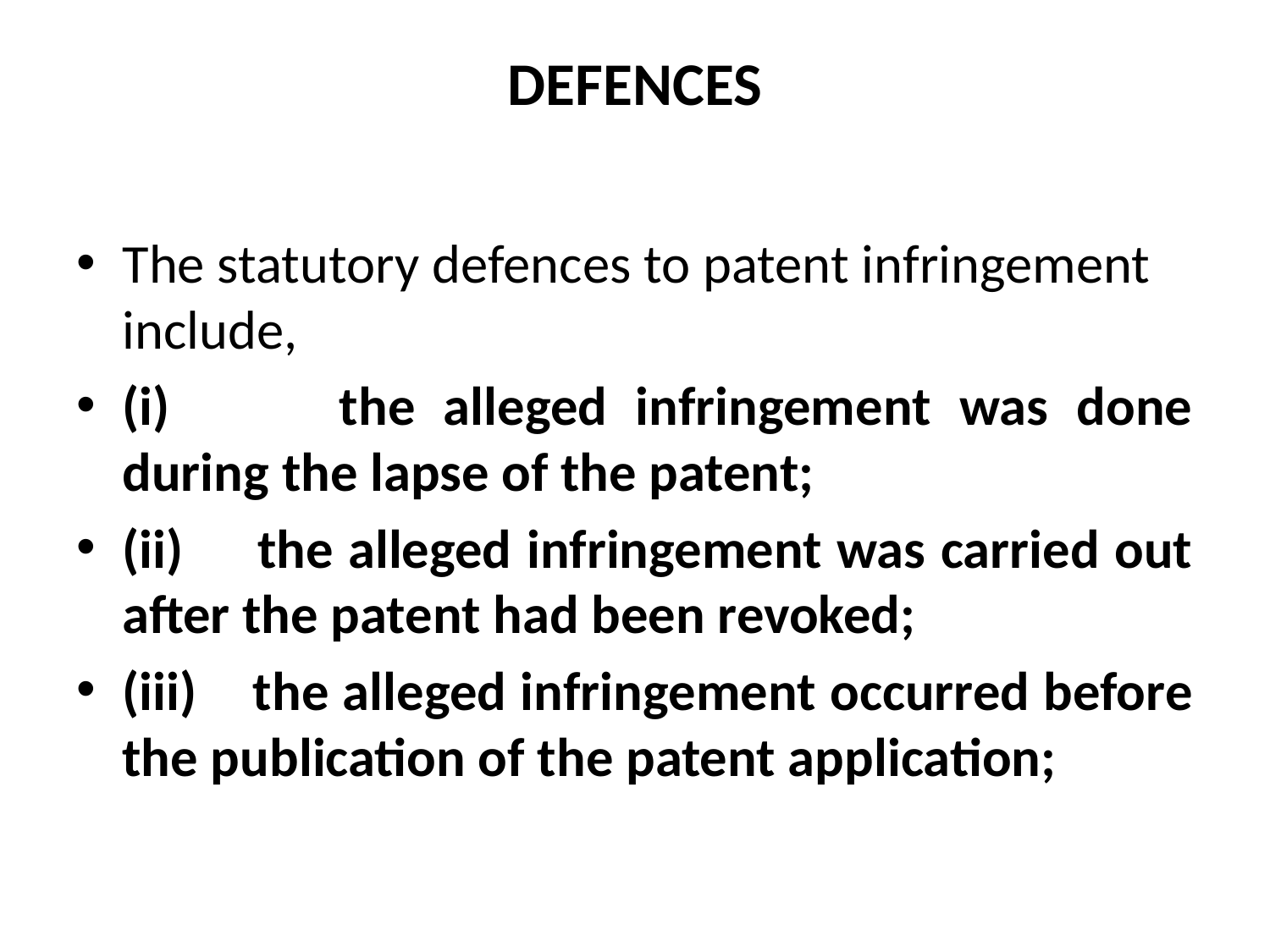

# DEFENCES
The statutory defences to patent infringement include,
(i)      the alleged infringement was done during the lapse of the patent;
(ii)     the alleged infringement was carried out after the patent had been revoked;
(iii)    the alleged infringement occurred before the publication of the patent application;